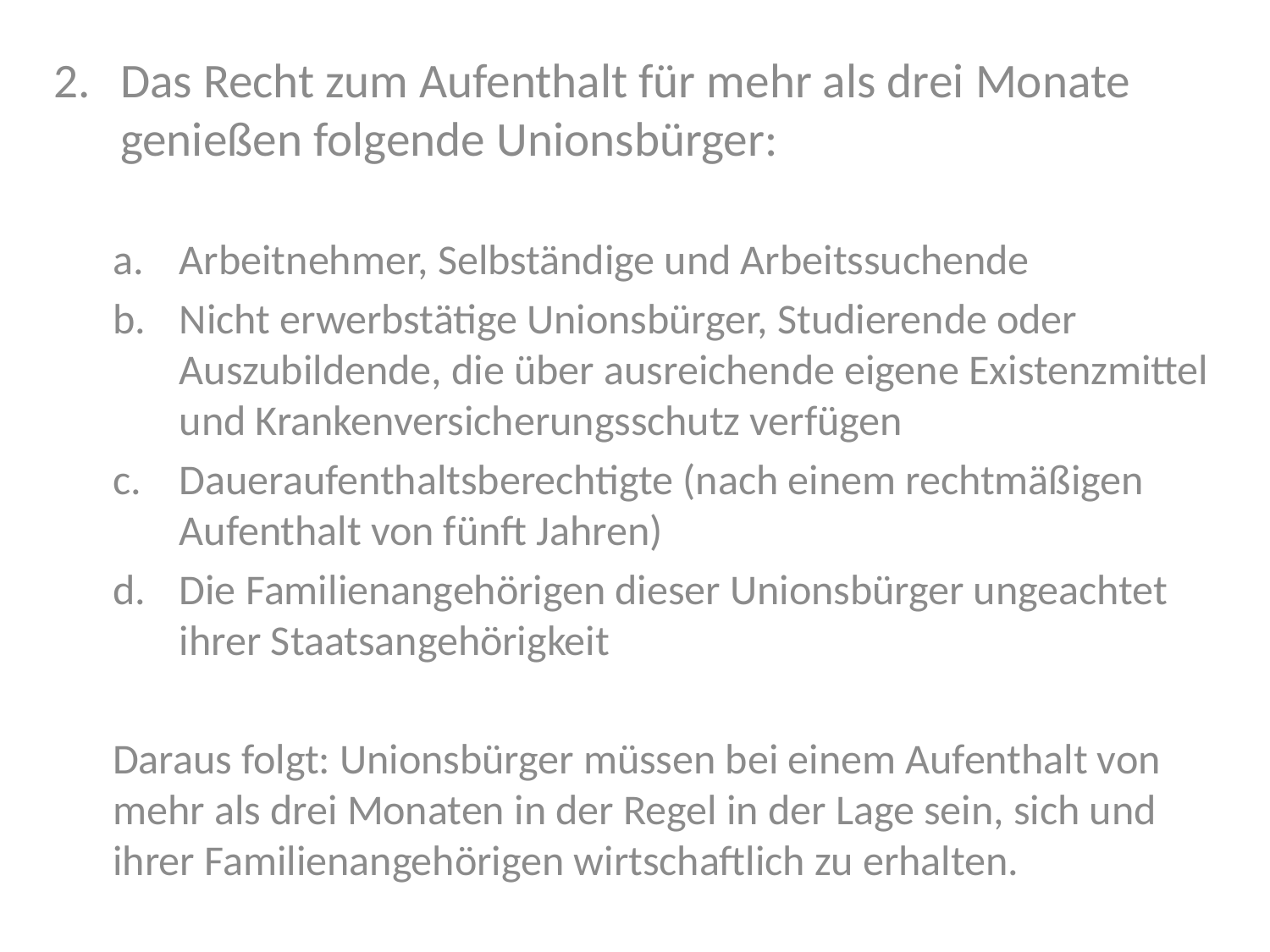

Das Recht zum Aufenthalt für mehr als drei Monate genießen folgende Unionsbürger:
Arbeitnehmer, Selbständige und Arbeitssuchende
Nicht erwerbstätige Unionsbürger, Studierende oder Auszubildende, die über ausreichende eigene Existenzmittel und Krankenversicherungsschutz verfügen
Daueraufenthaltsberechtigte (nach einem rechtmäßigen Aufenthalt von fünft Jahren)
Die Familienangehörigen dieser Unionsbürger ungeachtet ihrer Staatsangehörigkeit

Daraus folgt: Unionsbürger müssen bei einem Aufenthalt von mehr als drei Monaten in der Regel in der Lage sein, sich und ihrer Familienangehörigen wirtschaftlich zu erhalten.